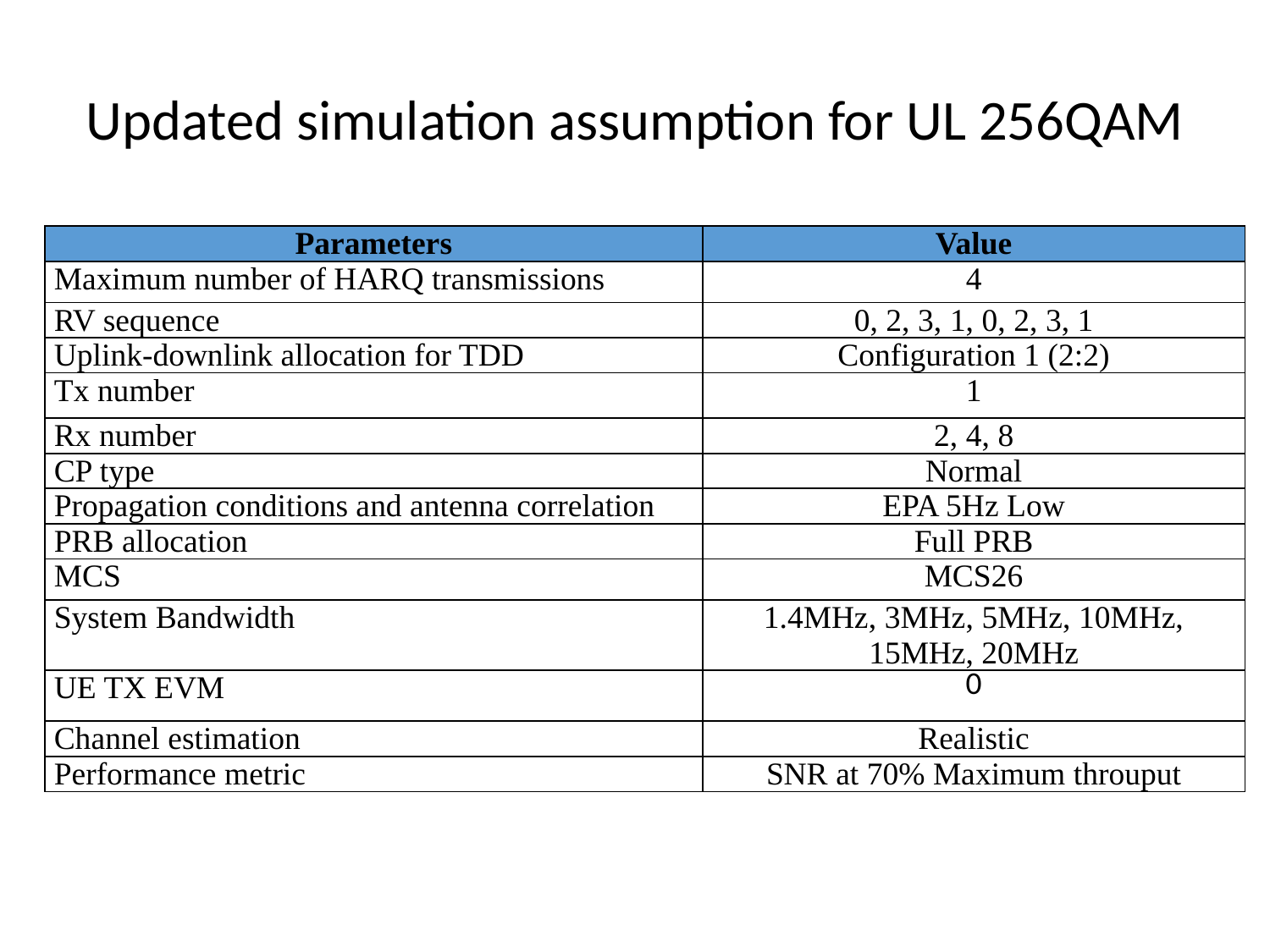

# Updated simulation assumption for UL 256QAM
| Parameters | Value |
| --- | --- |
| Maximum number of HARQ transmissions | 4 |
| RV sequence | 0, 2, 3, 1, 0, 2, 3, 1 |
| Uplink-downlink allocation for TDD | Configuration 1 (2:2) |
| Tx number | 1 |
| Rx number | 2, 4, 8 |
| CP type | Normal |
| Propagation conditions and antenna correlation | EPA 5Hz Low |
| PRB allocation | Full PRB |
| MCS | MCS26 |
| System Bandwidth | 1.4MHz, 3MHz, 5MHz, 10MHz, 15MHz, 20MHz |
| UE TX EVM | 0 |
| Channel estimation | Realistic |
| Performance metric | SNR at 70% Maximum throuput |